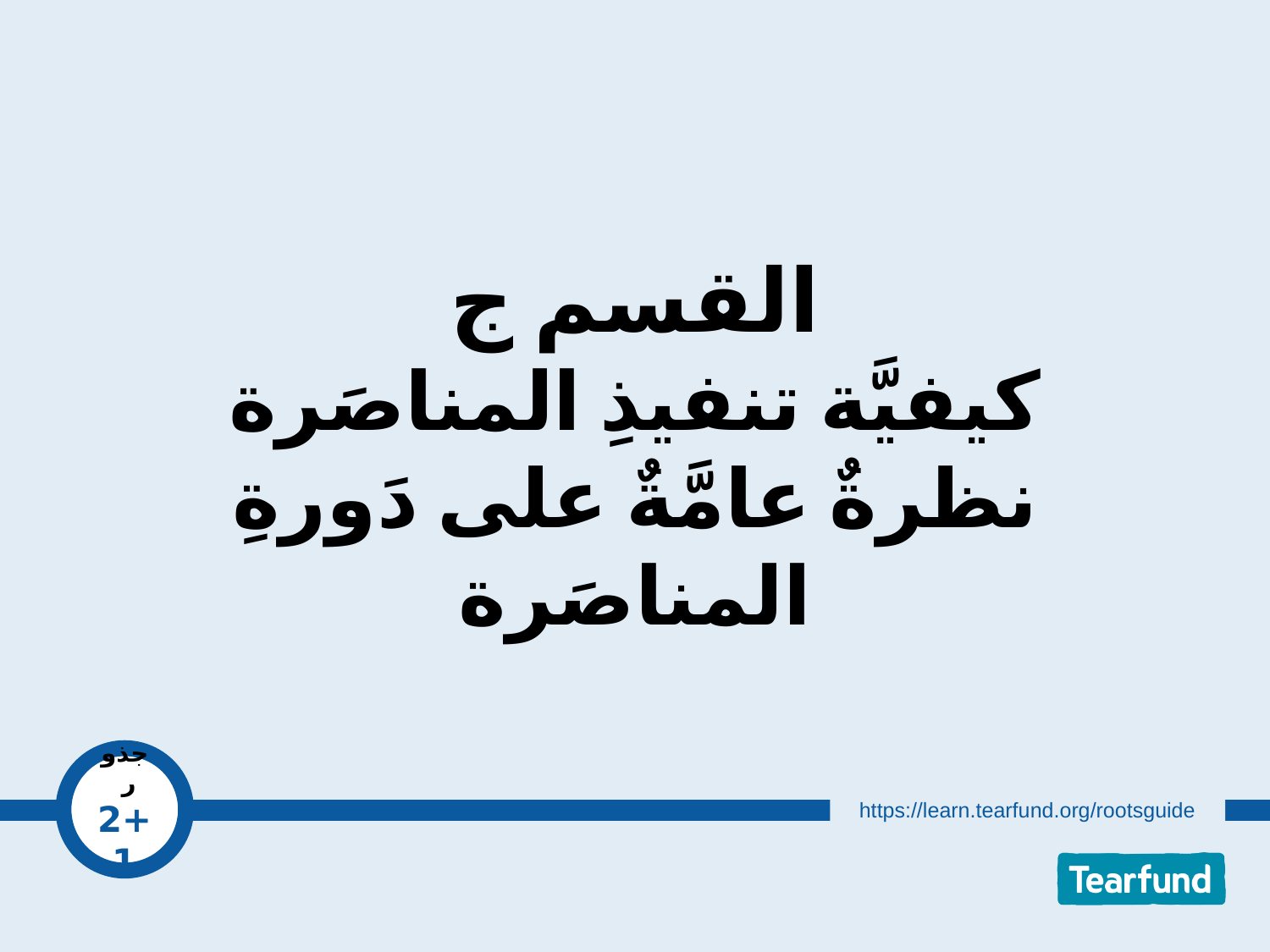

القسم ج
كيفيَّة تنفيذِ المناصَرة
نظرةٌ عامَّةٌ على دَورةِ المناصَرة